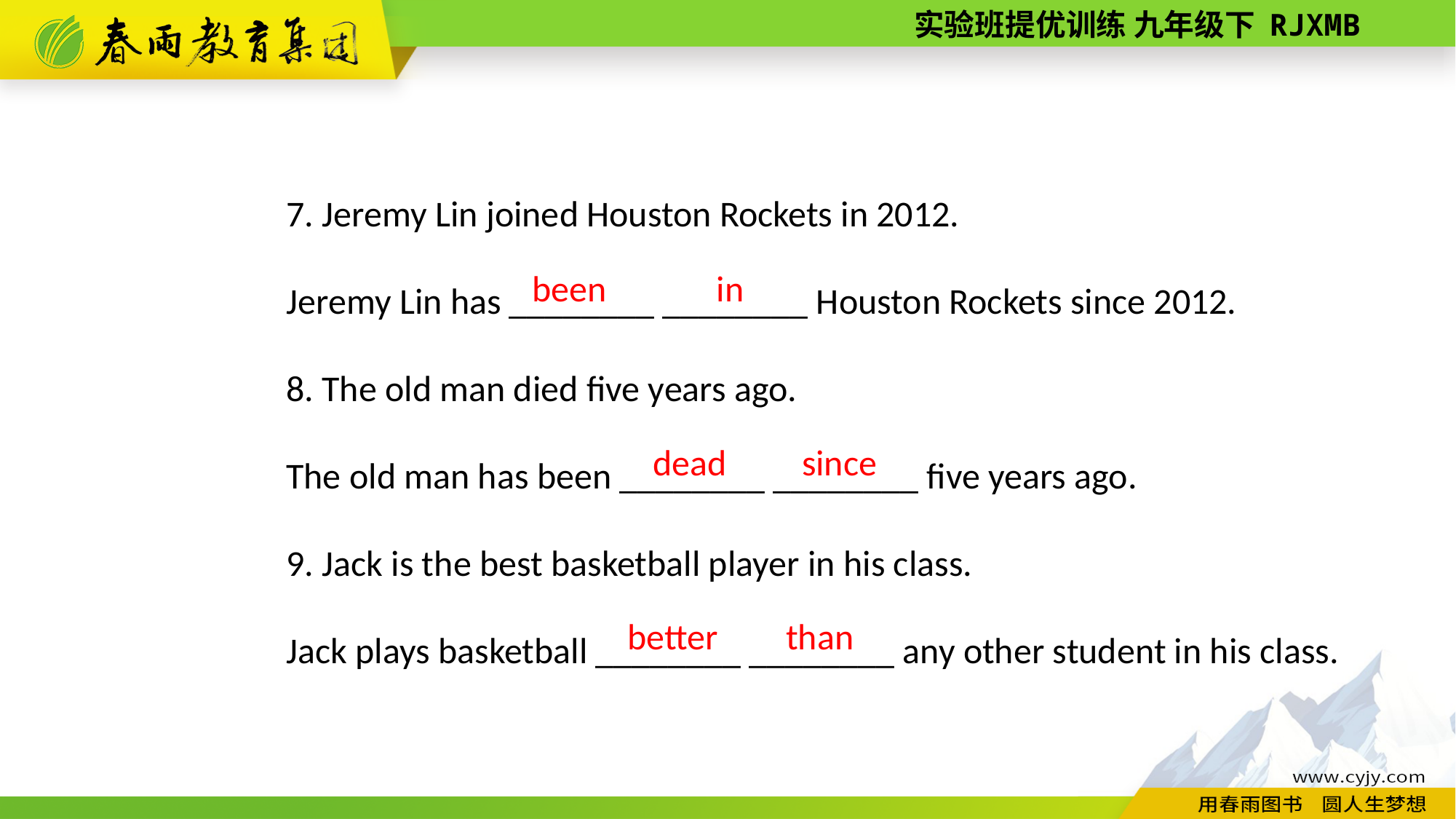

7. Jeremy Lin joined Houston Rockets in 2012.
Jeremy Lin has ________ ________ Houston Rockets since 2012.
8. The old man died five years ago.
The old man has been ________ ________ five years ago.
9. Jack is the best basketball player in his class.
Jack plays basketball ________ ________ any other student in his class.
been
in
since
dead
than
better